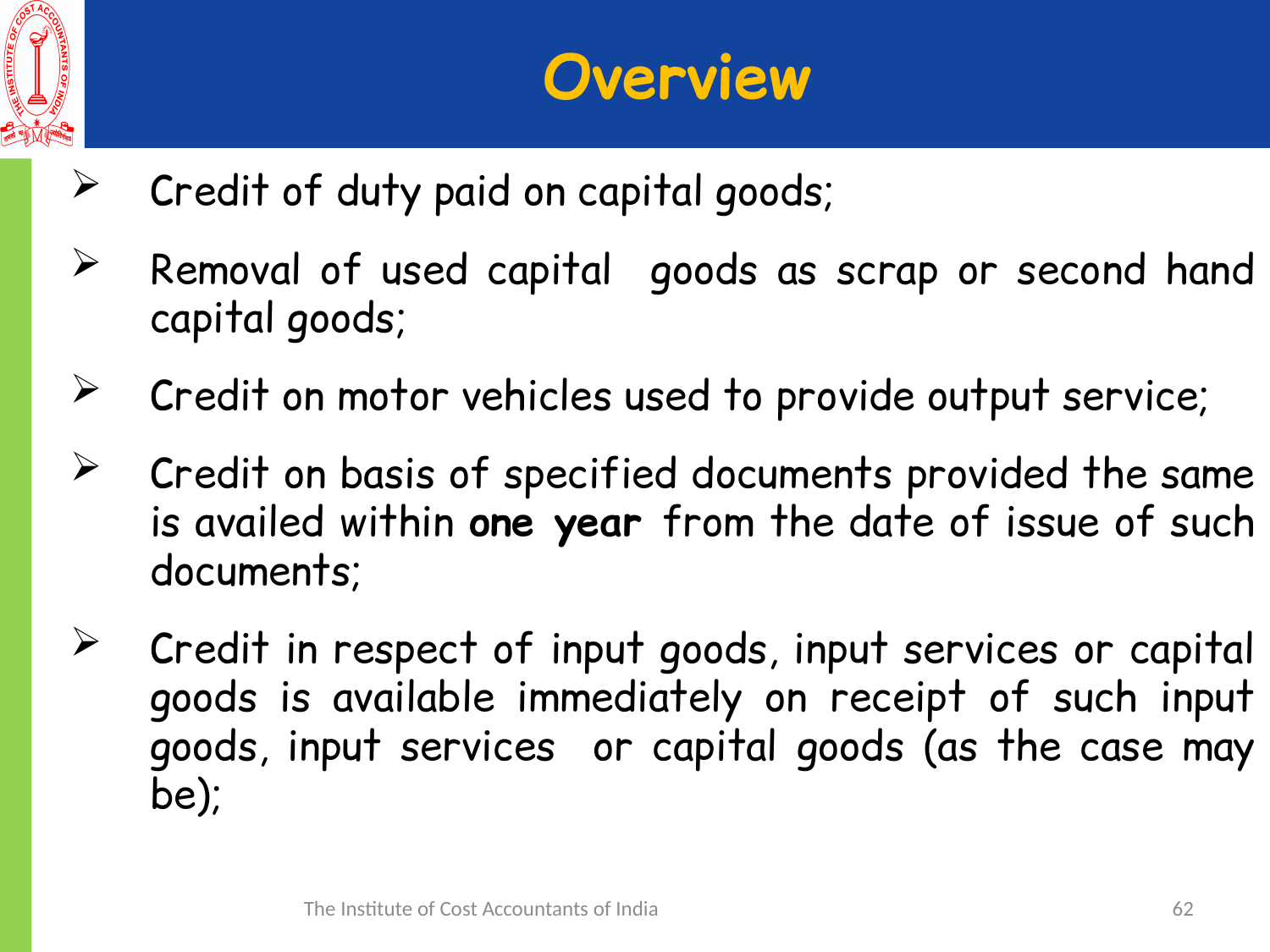

# Overview
Credit of duty paid on capital goods;
Removal of used capital  goods as scrap or second hand capital goods;
Credit on motor vehicles used to provide output service;
Credit on basis of specified documents provided the same is availed within one year from the date of issue of such documents;
Credit in respect of input goods, input services or capital goods is available immediately on receipt of such input goods, input services  or capital goods (as the case may be);

The Institute of Cost Accountants of India
62